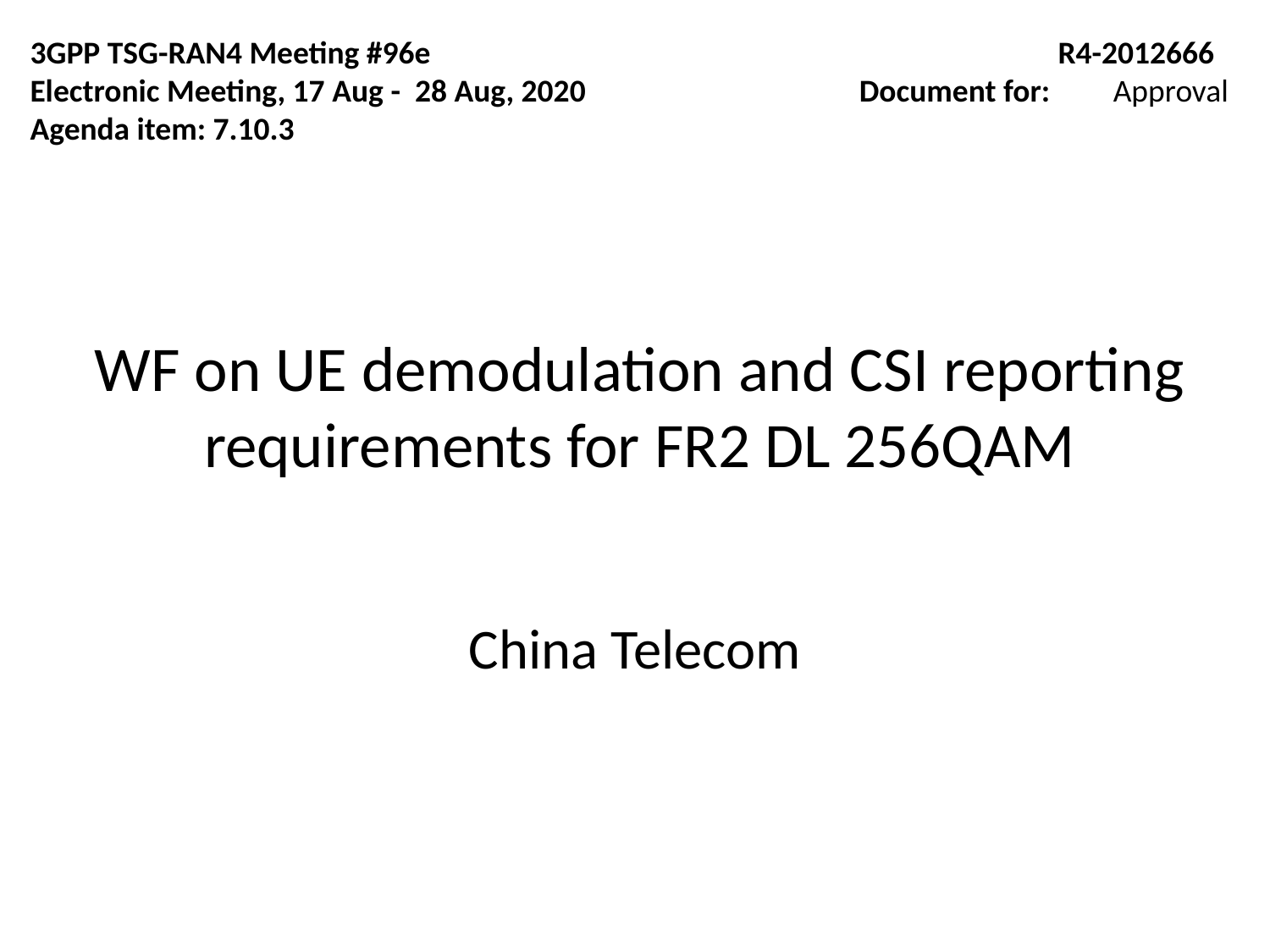

3GPP TSG-RAN4 Meeting #96e
Electronic Meeting, 17 Aug -  28 Aug, 2020
Agenda item: 7.10.3
R4-2012666
Document for:	Approval
# WF on UE demodulation and CSI reporting requirements for FR2 DL 256QAM
China Telecom